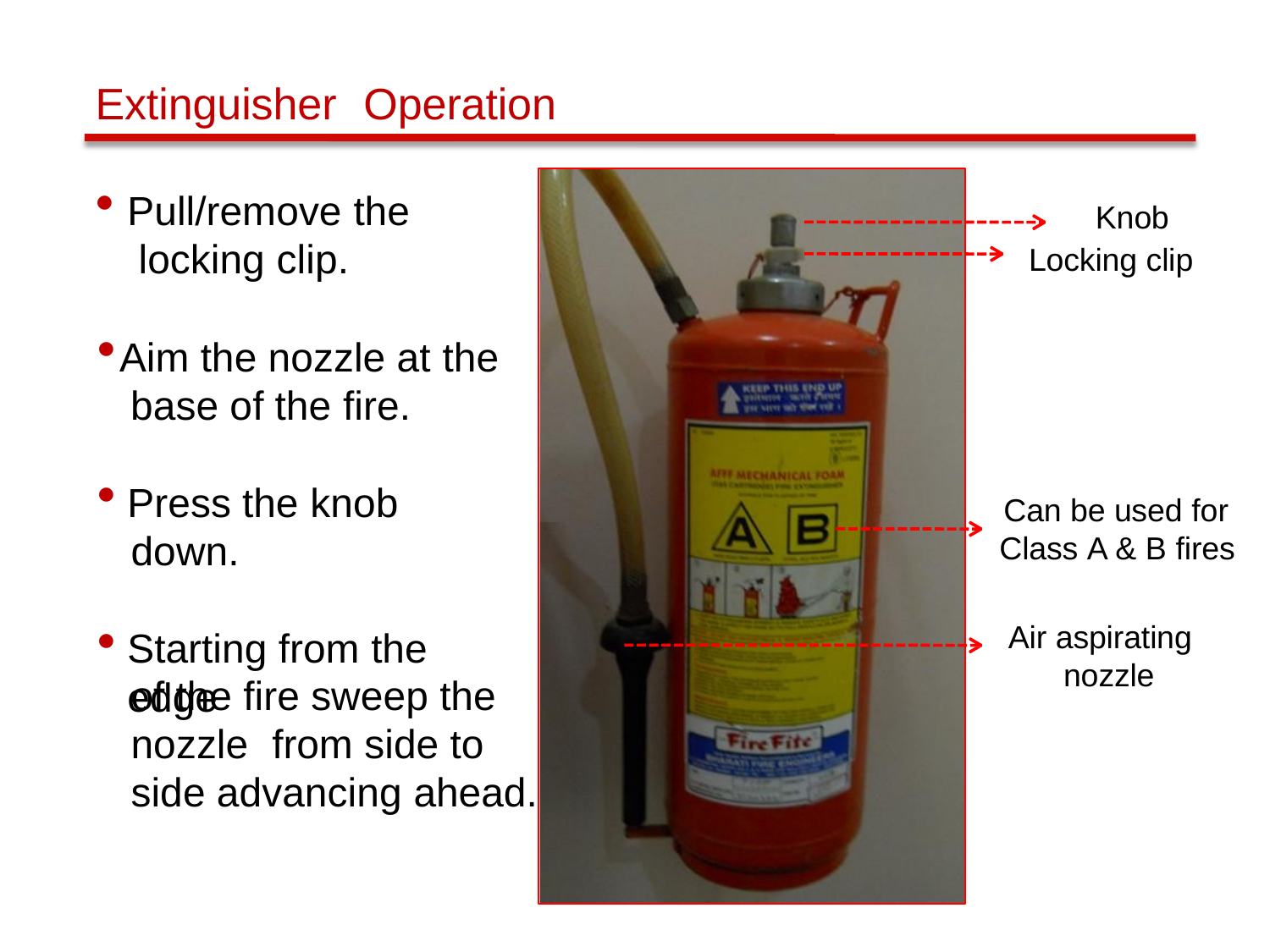

# Extinguisher	Operation

Pull/remove the  locking clip.
Knob  Locking clip
Aim the nozzle at the  base of the fire.
Press the knob
down.
Can be used for
Class A & B fires

Air aspirating  nozzle
Starting from the	edge

of the fire sweep the  nozzle	from side to  side advancing ahead.